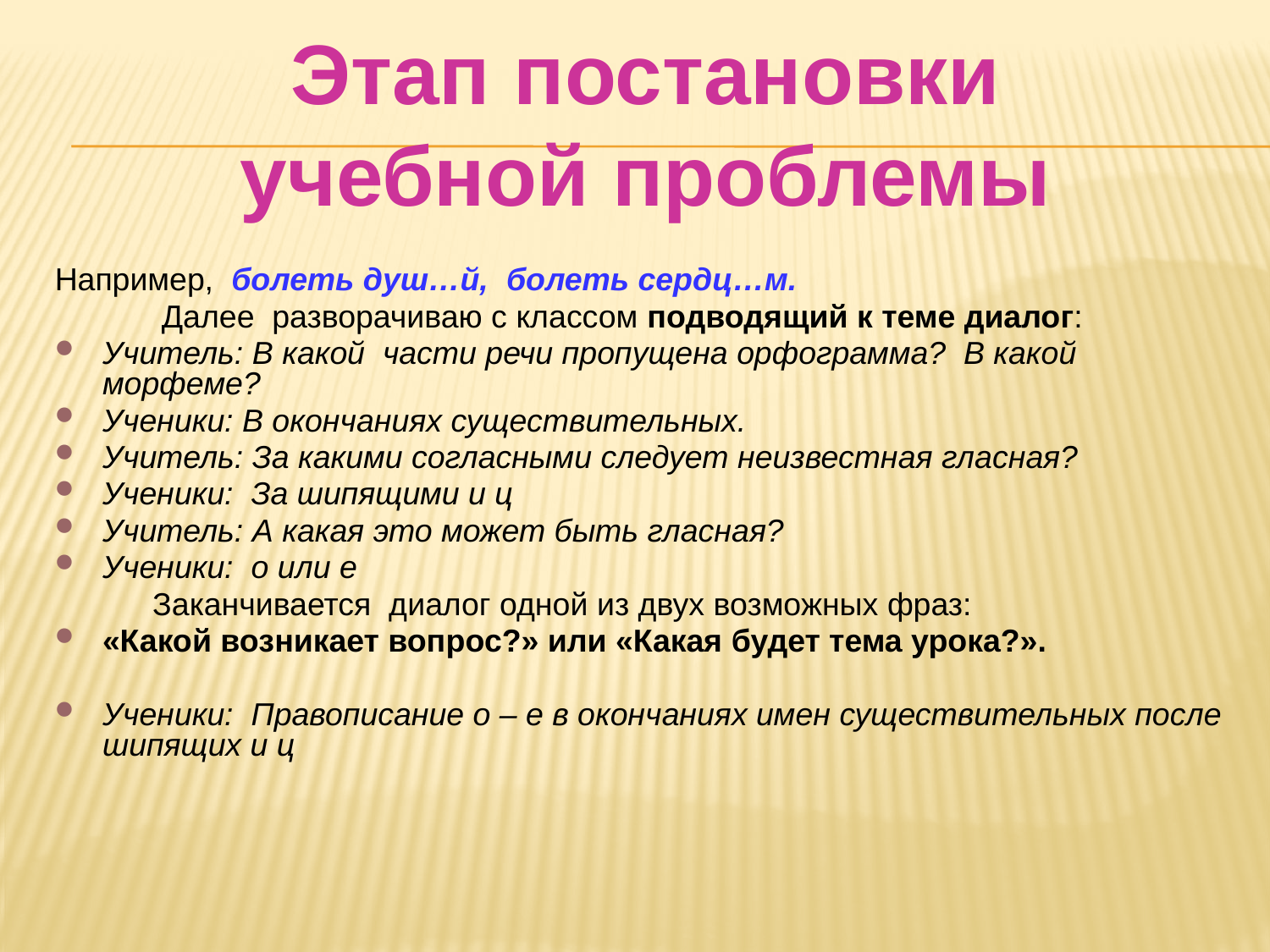

# Этап постановки учебной проблемы

Например,  болеть душ…й,  болеть сердц…м.
            Далее  разворачиваю с классом подводящий к теме диалог:
Учитель: В какой  части речи пропущена орфограмма?  В какой  морфеме?
Ученики: В окончаниях существительных.
Учитель: За какими согласными следует неизвестная гласная?
Ученики:  За шипящими и ц
Учитель: А какая это может быть гласная?
Ученики:  о или е
           Заканчивается  диалог одной из двух возможных фраз:
«Какой возникает вопрос?» или «Какая будет тема урока?».

Ученики:  Правописание о – е в окончаниях имен существительных после шипящих и ц